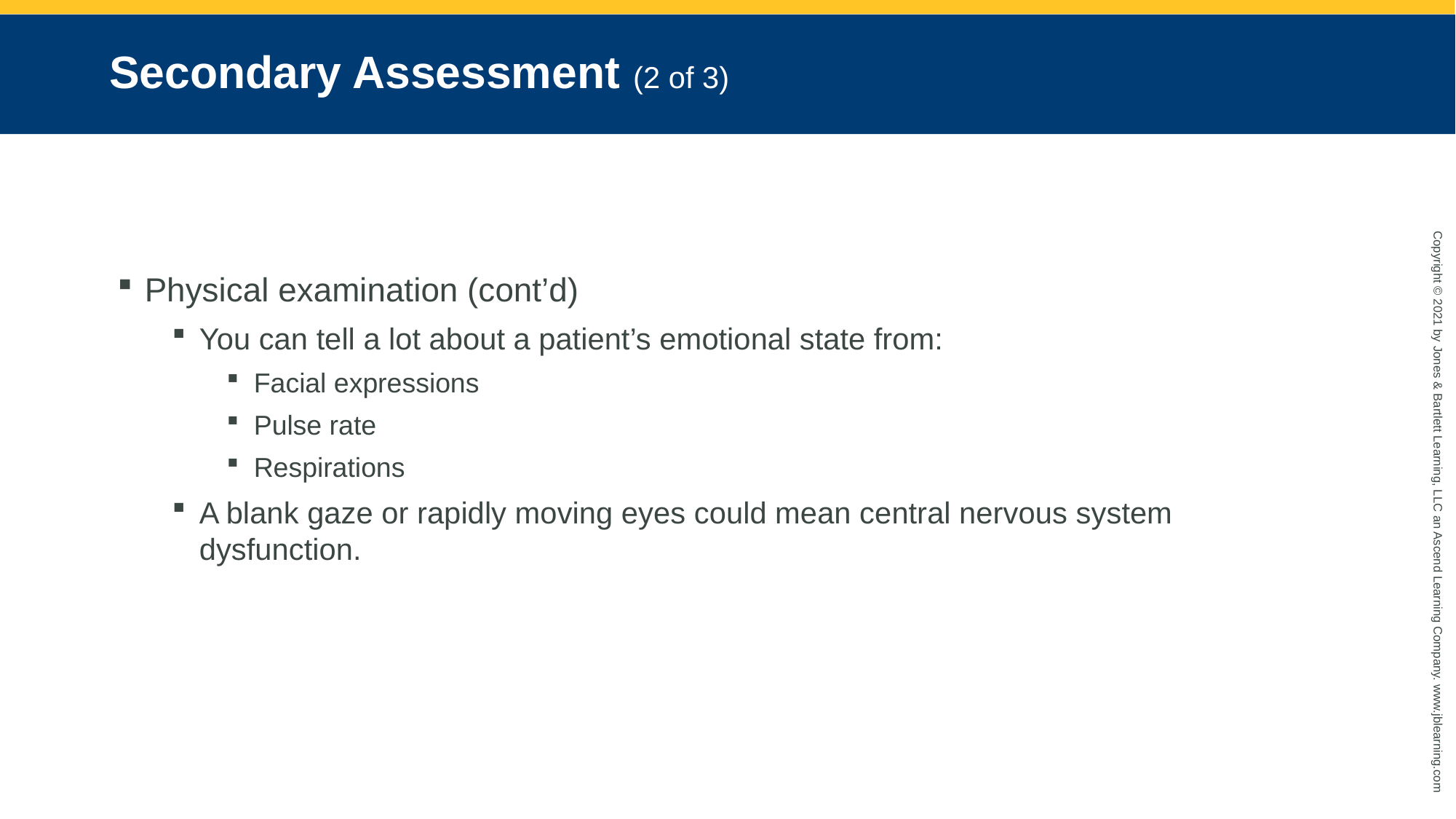

# Secondary Assessment (2 of 3)
Physical examination (cont’d)
You can tell a lot about a patient’s emotional state from:
Facial expressions
Pulse rate
Respirations
A blank gaze or rapidly moving eyes could mean central nervous system dysfunction.